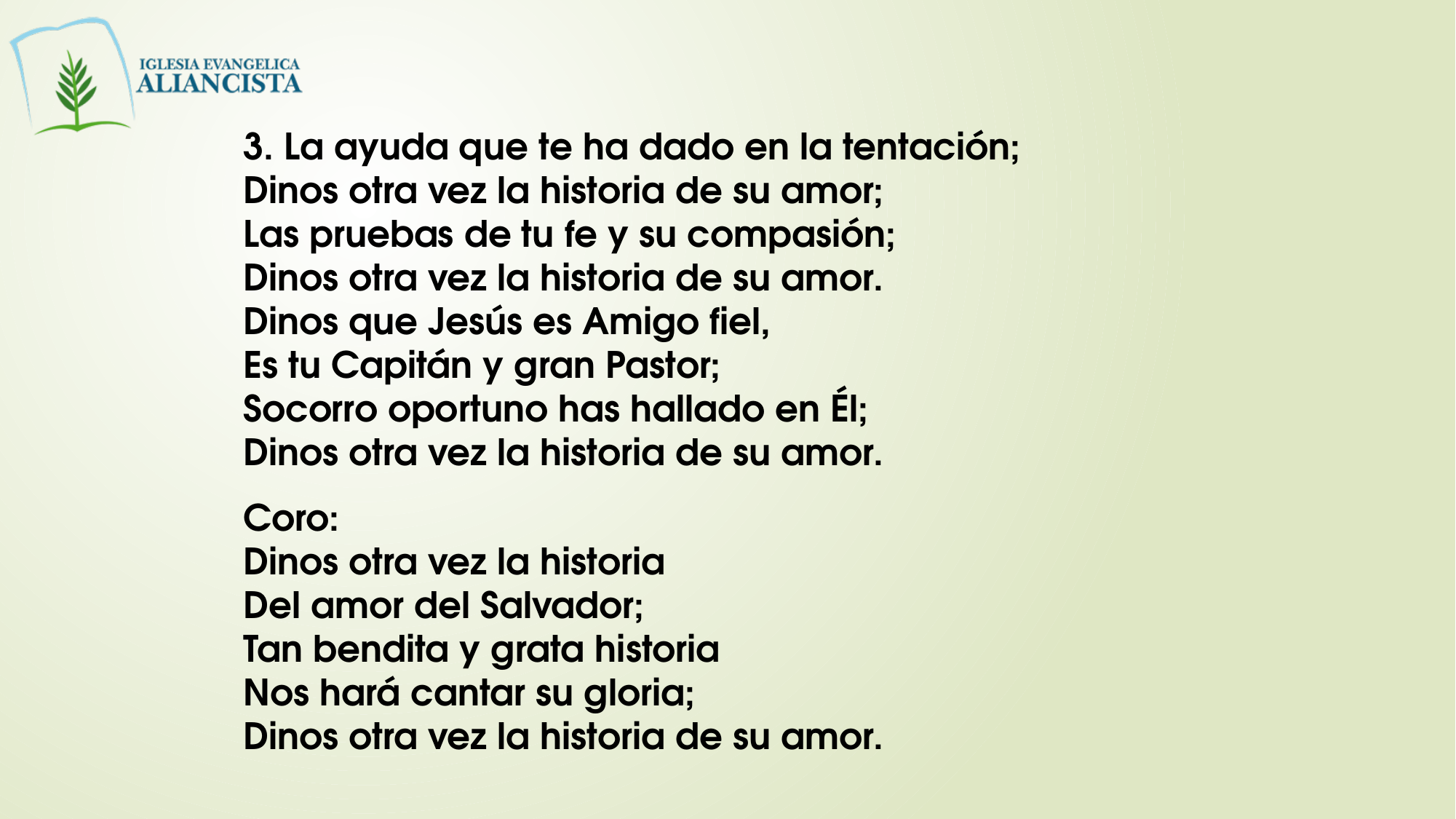

3. La ayuda que te ha dado en la tentación;
Dinos otra vez la historia de su amor;
Las pruebas de tu fe y su compasión;
Dinos otra vez la historia de su amor.
Dinos que Jesús es Amigo fiel,
Es tu Capitán y gran Pastor;
Socorro oportuno has hallado en Él;
Dinos otra vez la historia de su amor.

Coro:
Dinos otra vez la historia
Del amor del Salvador;
Tan bendita y grata historia
Nos hará cantar su gloria;
Dinos otra vez la historia de su amor.